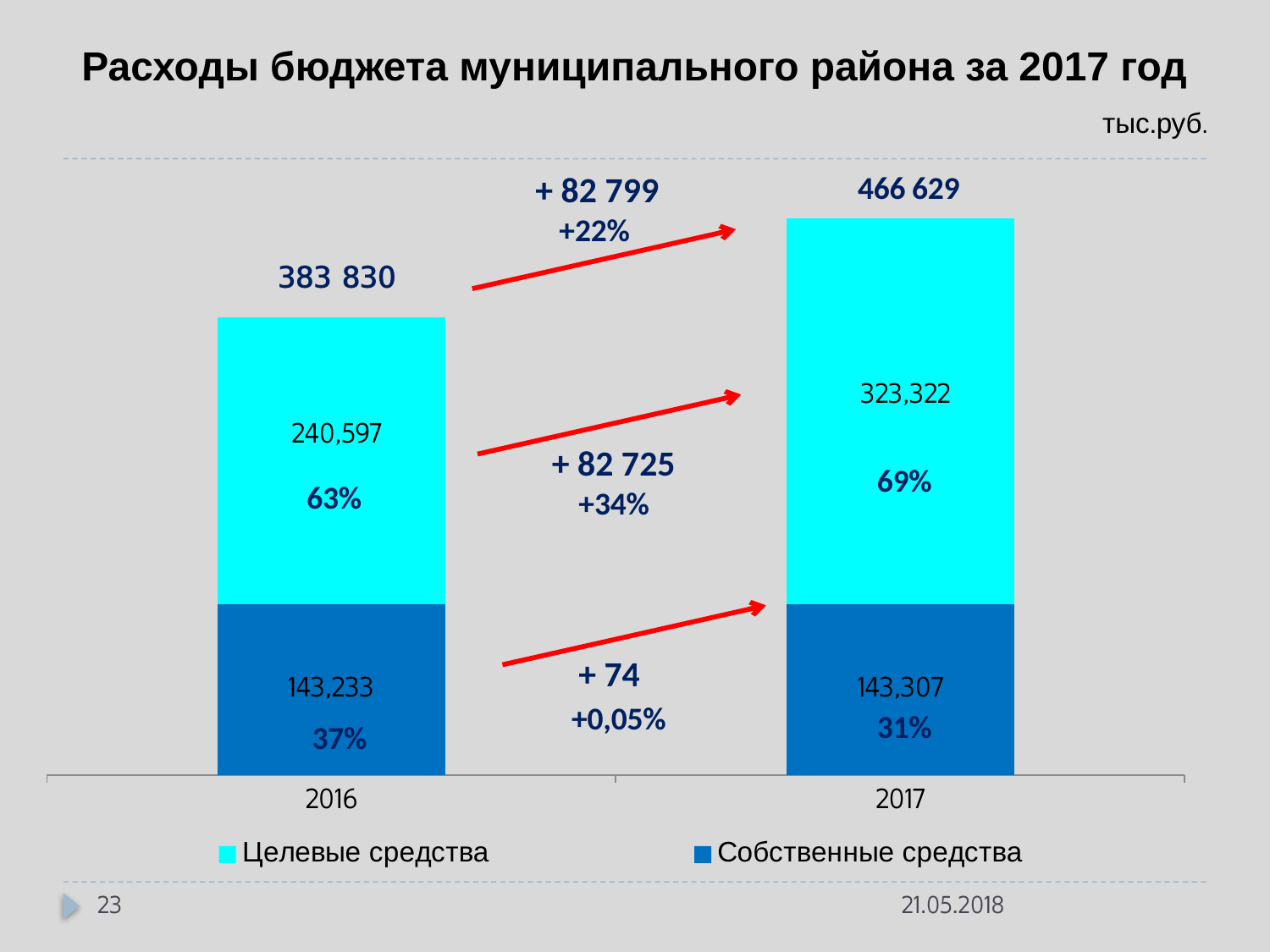

# Расходы бюджета муниципального района за 2017 год
тыс.руб.
+ 82 799

### Chart

| Category | Собственные средства | Целевые средства |
|---|---|---|
| 2016 | 143233.0 | 240597.0 |
| 2017 | 143307.0 | 323322.0 |
+ 82 725
+ 74
23
21.05.2018